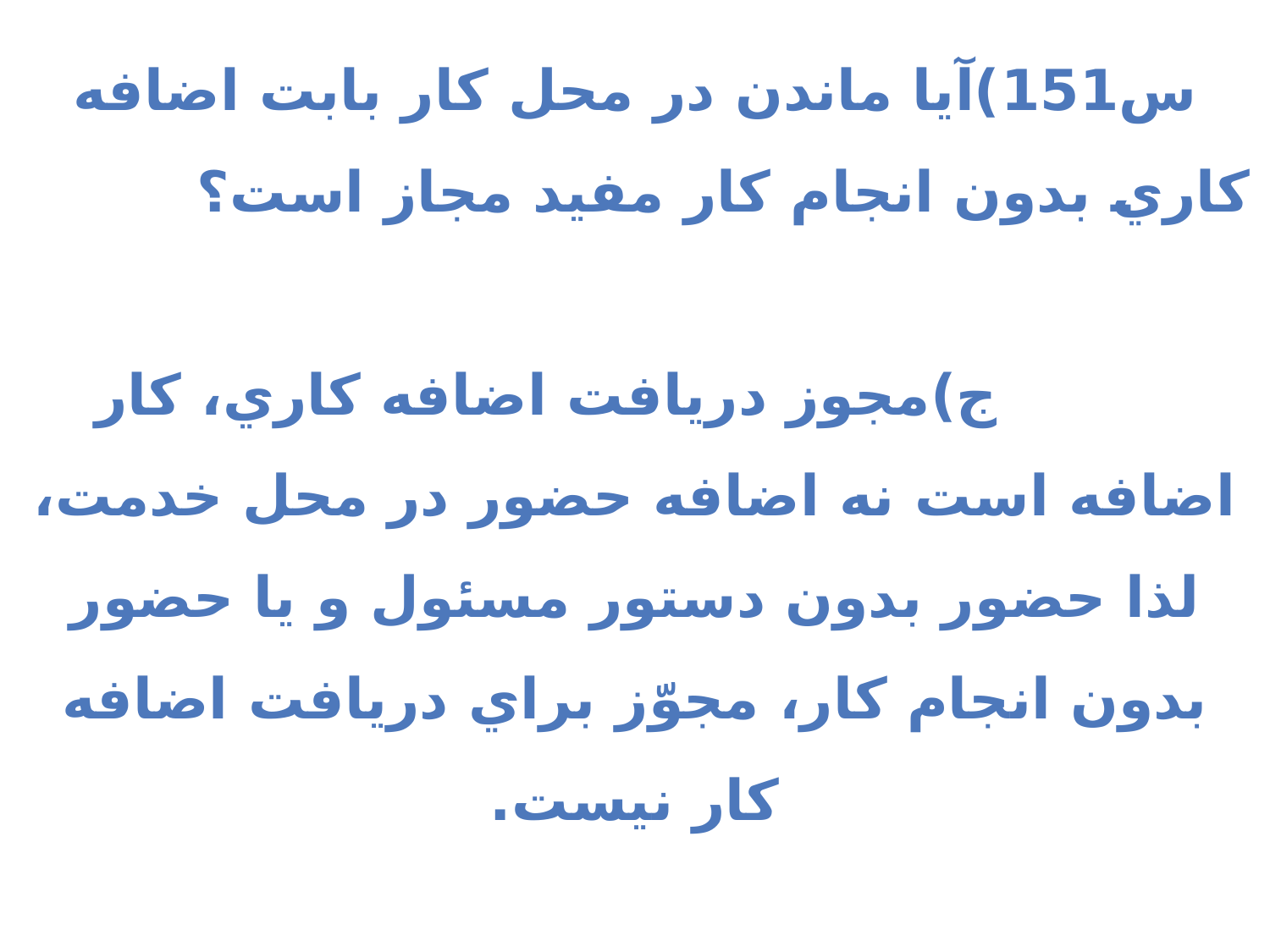

س151)آيا ماندن در محل كار بابت اضافه كاري بدون انجام كار مفيد مجاز است؟                                                                                   ج)مجوز دريافت اضافه كاري، كار اضافه است نه اضافه حضور در محل خدمت، لذا حضور بدون دستور مسئول و يا حضور بدون انجام كار، مجوّز براي دريافت اضافه كار نيست.